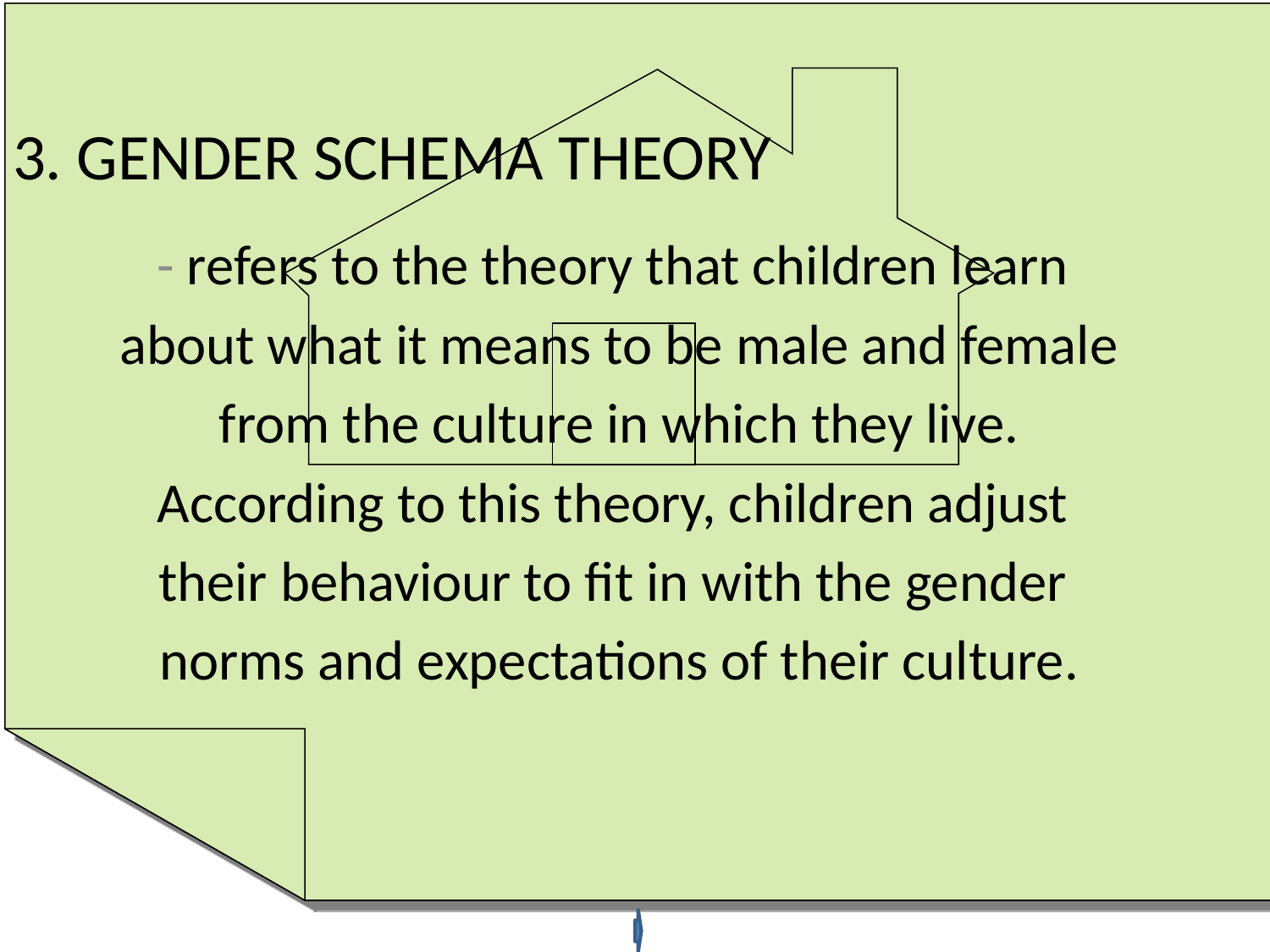

# 3. GENDER SCHEMA THEORY
- refers to the theory that children learn
about what it means to be male and female
 from the culture in which they live.
According to this theory, children adjust
their behaviour to fit in with the gender
norms and expectations of their culture.